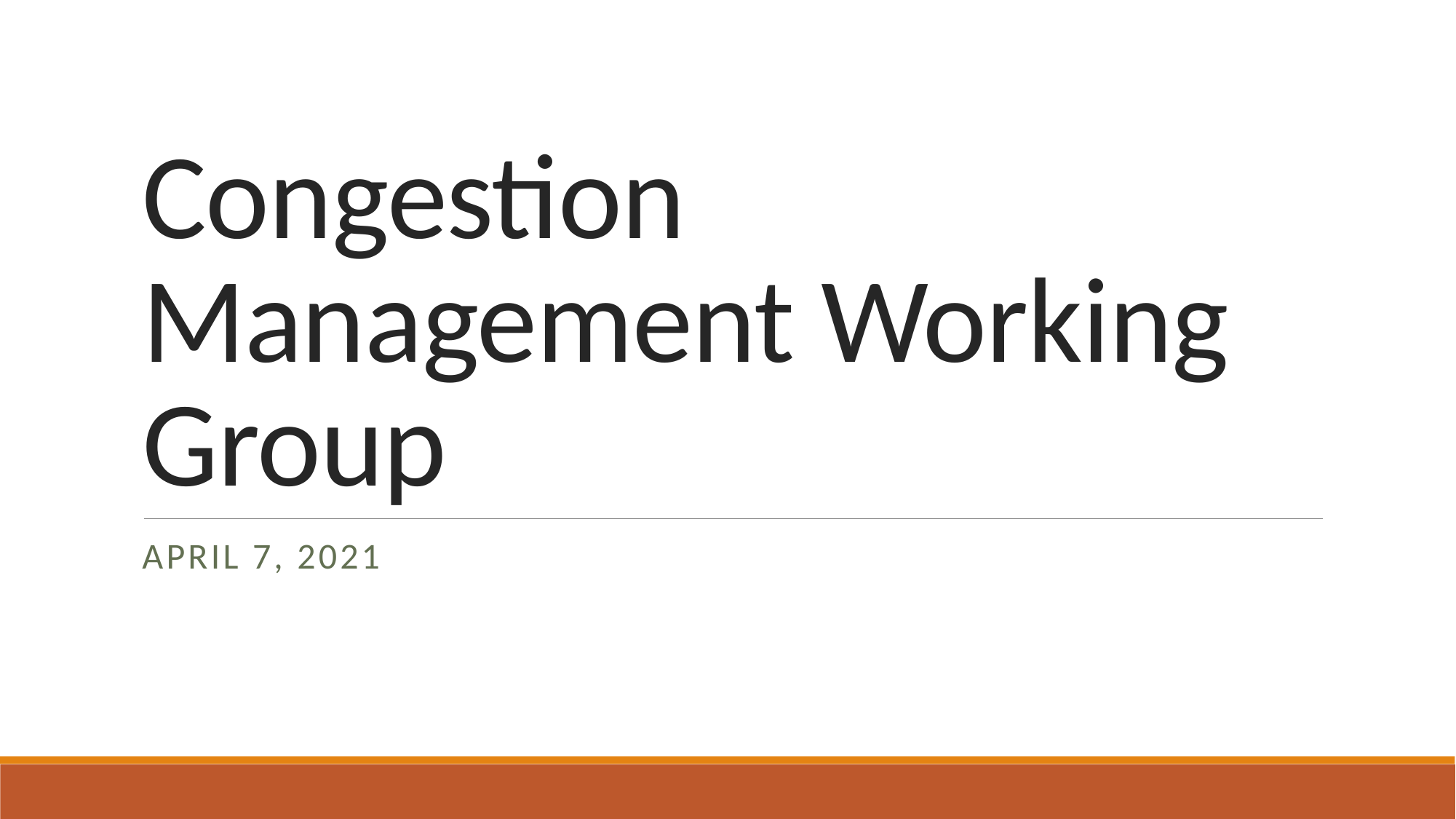

# Congestion Management Working Group
April 7, 2021